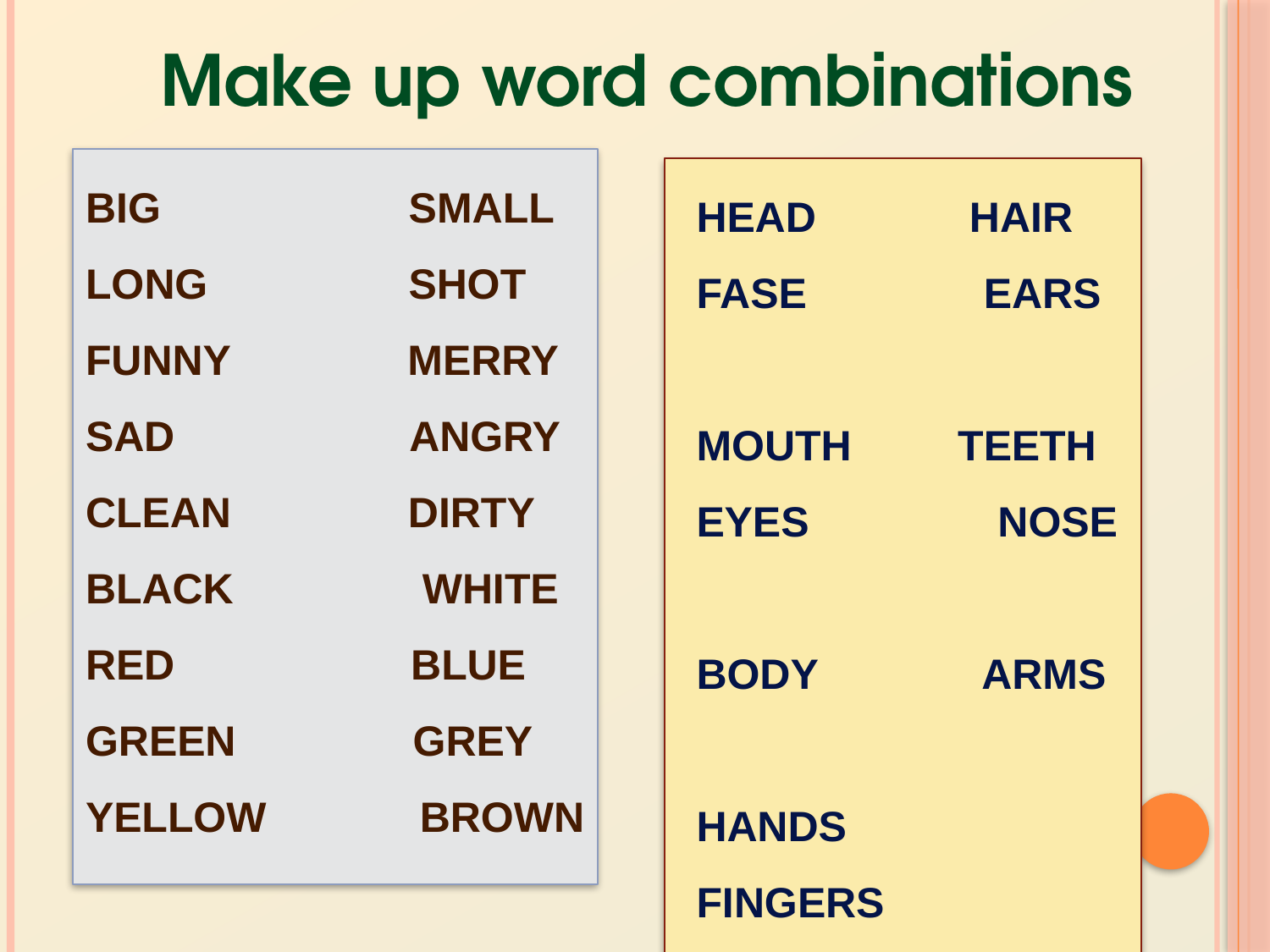

Make up word combinations
BIG                     SMALL
LONG                 SHOT
FUNNY               MERRY
SAD                    ANGRY
CLEAN               DIRTY
BLACK                WHITE
RED                    BLUE
GREEN               GREY
YELLOW             BROWN

HEAD             HAIR
FASE               EARS
MOUTH         TEETH
EYES                NOSE
BODY              ARMS
HANDS           FINGERS
LEGS                FOOT
FEET                TOES